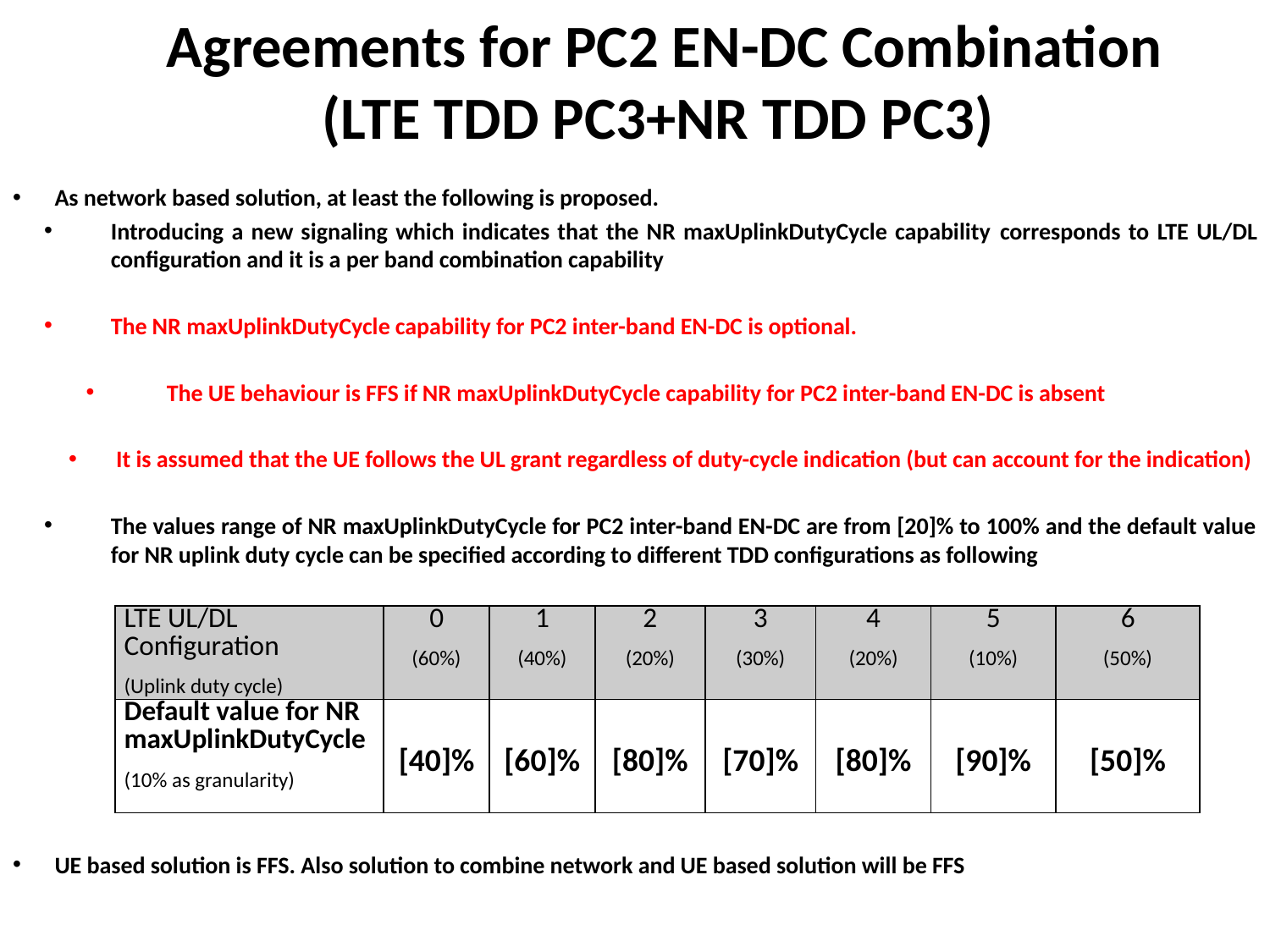

# Agreements for PC2 EN-DC Combination (LTE TDD PC3+NR TDD PC3)
As network based solution, at least the following is proposed.
Introducing a new signaling which indicates that the NR maxUplinkDutyCycle capability corresponds to LTE UL/DL configuration and it is a per band combination capability

The NR maxUplinkDutyCycle capability for PC2 inter-band EN-DC is optional.

The UE behaviour is FFS if NR maxUplinkDutyCycle capability for PC2 inter-band EN-DC is absent

 It is assumed that the UE follows the UL grant regardless of duty-cycle indication (but can account for the indication)

The values range of NR maxUplinkDutyCycle for PC2 inter-band EN-DC are from [20]% to 100% and the default value for NR uplink duty cycle can be specified according to different TDD configurations as following

UE based solution is FFS. Also solution to combine network and UE based solution will be FFS

| LTE UL/DL Configuration (Uplink duty cycle) | 0 (60%) | 1 (40%) | 2 (20%) | 3 (30%) | 4 (20%) | 5 (10%) | 6 (50%) |
| --- | --- | --- | --- | --- | --- | --- | --- |
| Default value for NR maxUplinkDutyCycle (10% as granularity) | [40]% | [60]% | [80]% | [70]% | [80]% | [90]% | [50]% |